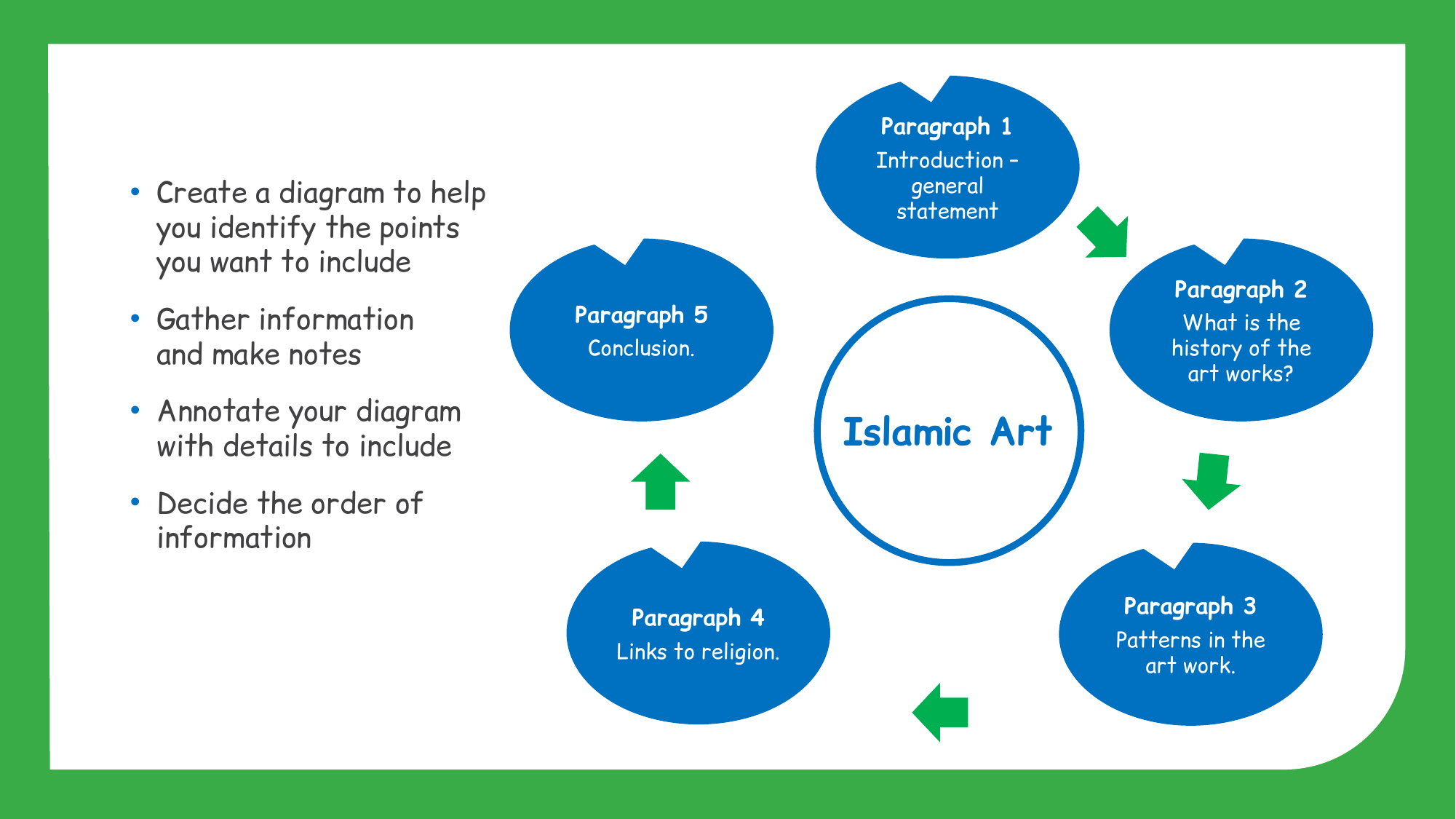

Paragraph 1
Introduction – general statement
Create a diagram to help you identify the points you want to include
Gather information
and make notes
Annotate your diagram with details to include
Decide the order of information

Paragraph 5
Conclusion.
Paragraph 2
What is the history of the art works?

Islamic Art

Paragraph 4
Links to religion.
Paragraph 3
Patterns in the art work.